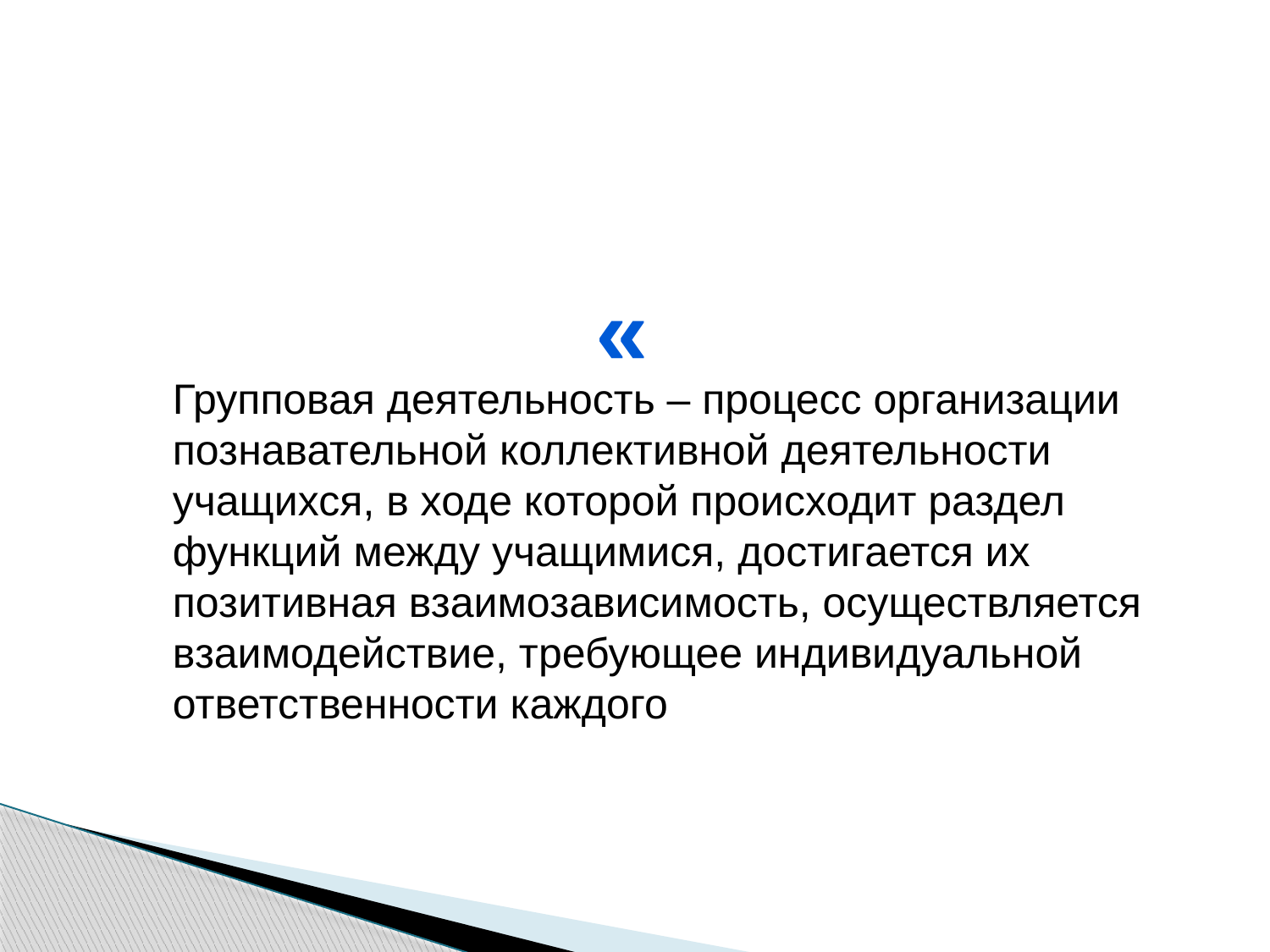

#
«
Групповая деятельность – процесс организации познавательной коллективной деятельности учащихся, в ходе которой происходит раздел функций между учащимися, достигается их позитивная взаимозависимость, осуществляется взаимодействие, требующее индивидуальной ответственности каждого